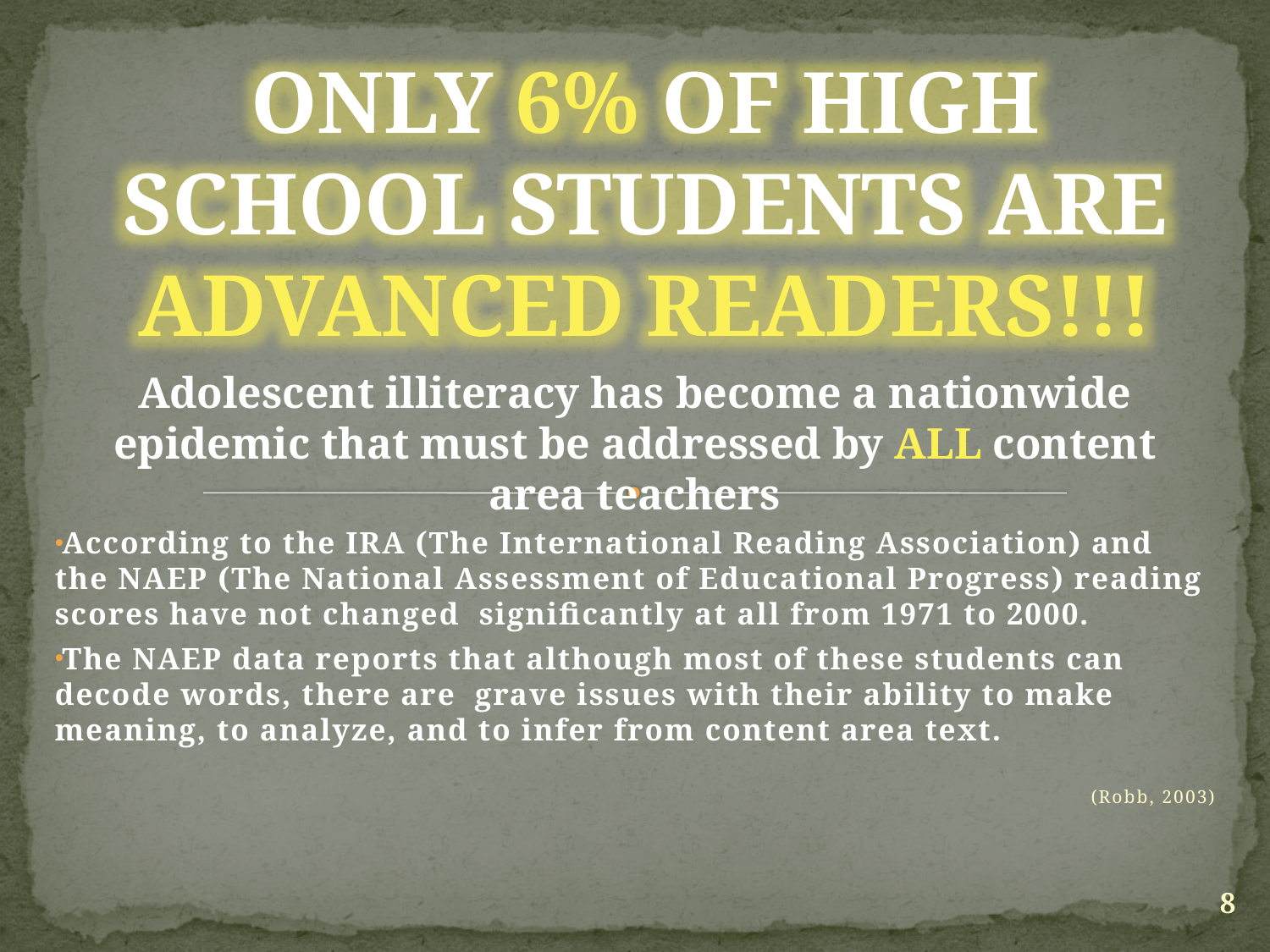

ONLY 6% OF HIGH SCHOOL STUDENTS ARE ADVANCED READERS!!!
Adolescent illiteracy has become a nationwide epidemic that must be addressed by ALL content area teachers
According to the IRA (The International Reading Association) and the NAEP (The National Assessment of Educational Progress) reading scores have not changed  significantly at all from 1971 to 2000.
The NAEP data reports that although most of these students can decode words, there are  grave issues with their ability to make meaning, to analyze, and to infer from content area text.

(Robb, 2003)

8